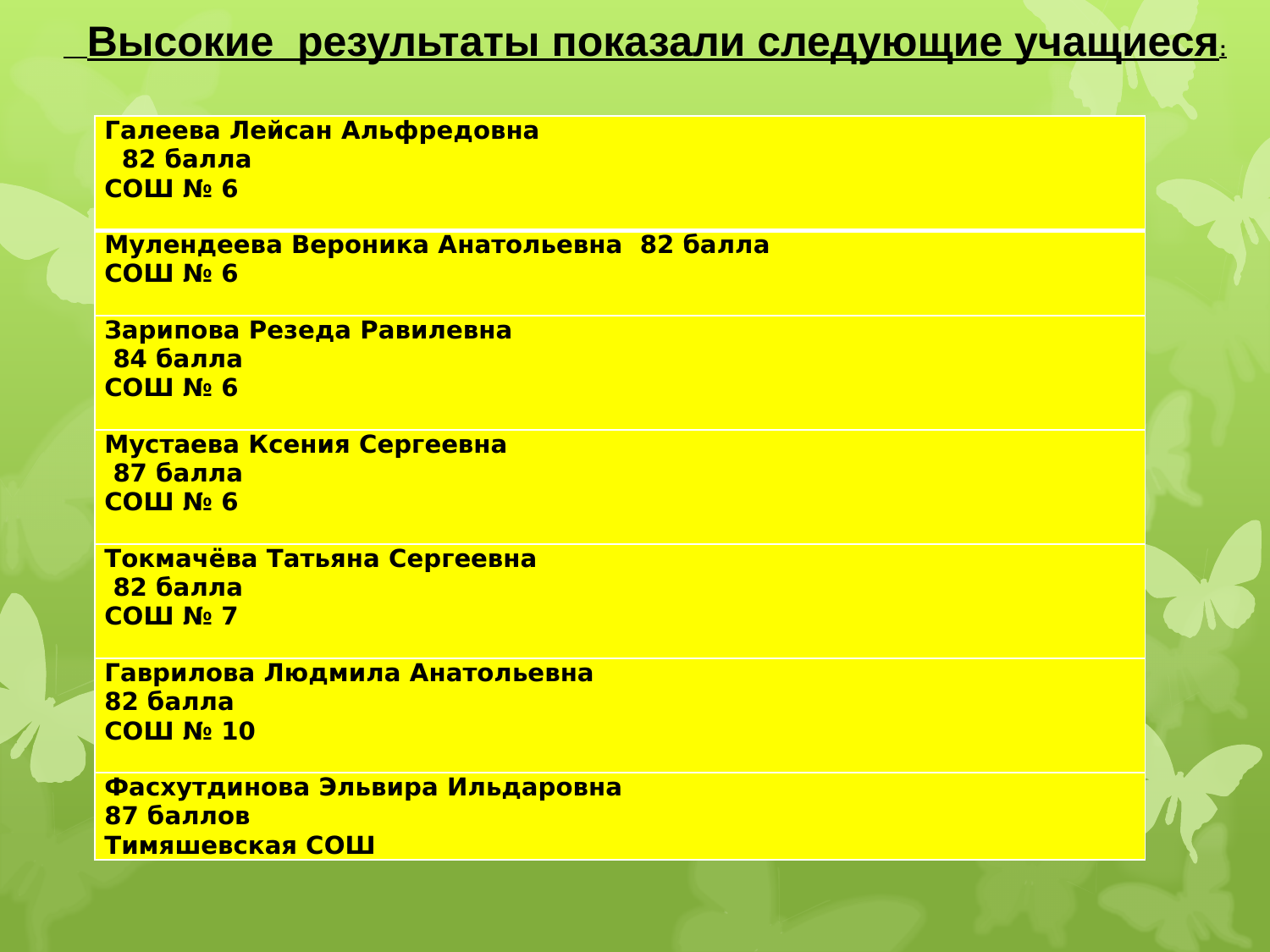

Высокие  результаты показали следующие учащиеся:

| Галеева Лейсан Альфредовна 82 балла СОШ № 6 |
| --- |
| Мулендеева Вероника Анатольевна 82 балла СОШ № 6 |
| Зарипова Резеда Равилевна 84 балла СОШ № 6 |
| Мустаева Ксения Сергеевна 87 балла СОШ № 6 |
| Токмачёва Татьяна Сергеевна 82 балла СОШ № 7 |
| Гаврилова Людмила Анатольевна 82 балла СОШ № 10 |
| Фасхутдинова Эльвира Ильдаровна 87 баллов Тимяшевская СОШ |